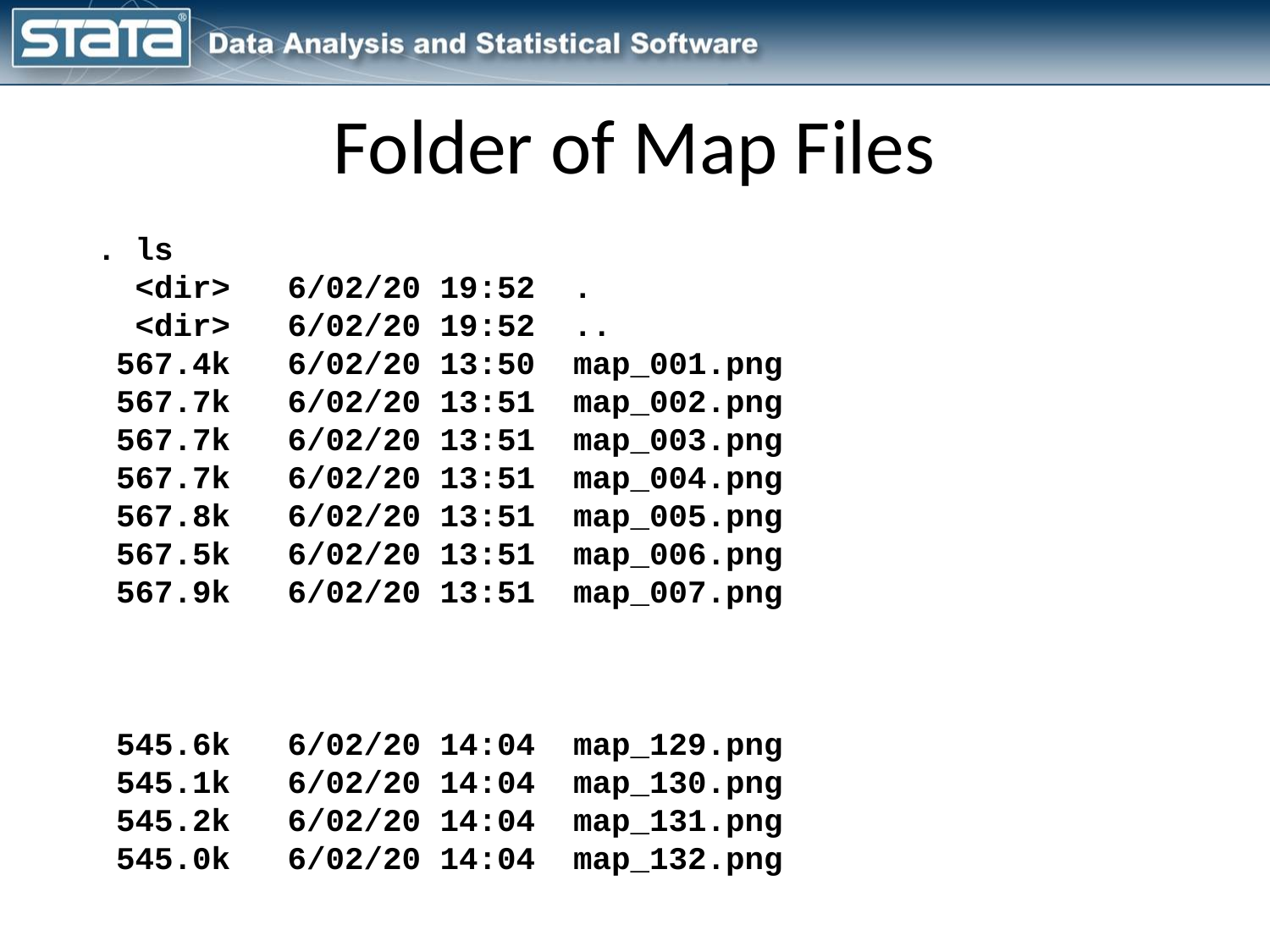

# Folder of Map Files
. ls
  <dir>   6/02/20 19:52  .
  <dir>   6/02/20 19:52  ..
 567.4k   6/02/20 13:50  map_001.png
 567.7k   6/02/20 13:51  map_002.png
 567.7k   6/02/20 13:51  map_003.png
 567.7k   6/02/20 13:51  map_004.png
 567.8k   6/02/20 13:51  map_005.png
 567.5k   6/02/20 13:51  map_006.png
 567.9k   6/02/20 13:51  map_007.png

 545.6k   6/02/20 14:04  map_129.png
 545.1k   6/02/20 14:04  map_130.png
 545.2k   6/02/20 14:04  map_131.png
 545.0k   6/02/20 14:04  map_132.png